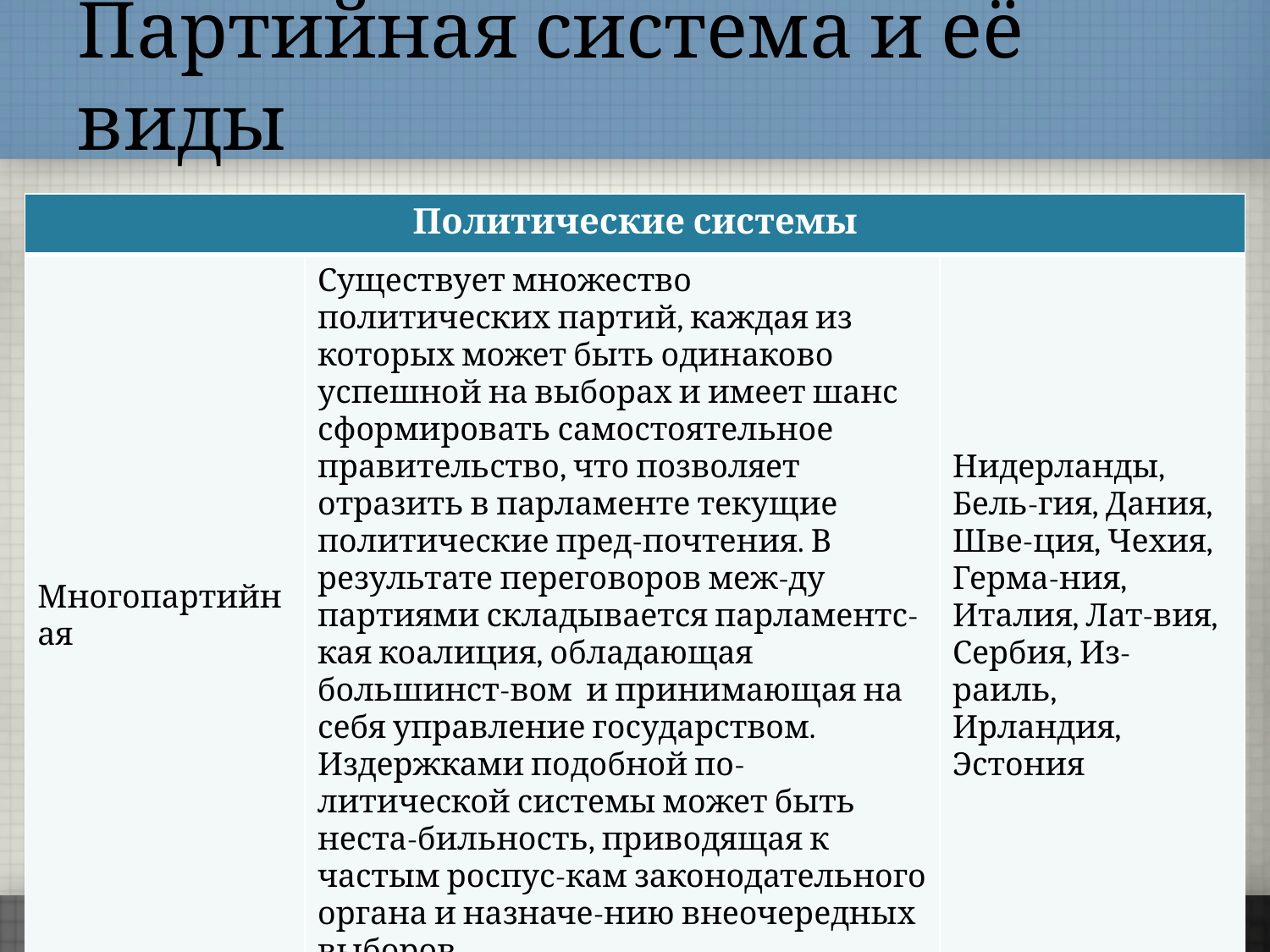

# Партийная система и её виды
| Политические системы |  |  |
| --- | --- | --- |
| Многопартийная | Существует множество политических партий, каждая из которых может быть одинаково успешной на выборах и имеет шанс сформировать самостоятельное правительство, что позволяет отразить в парламенте текущие политические пред-почтения. В результате переговоров меж-ду партиями складывается парламентс-кая коалиция, обладающая большинст-вом и принимающая на себя управление государством. Издержками подобной по-литической системы может быть неста-бильность, приводящая к частым роспус-кам законодательного органа и назначе-нию внеочередных выборов | Нидерланды, Бель-гия, Дания, Шве-ция, Чехия, Герма-ния, Италия, Лат-вия, Сербия, Из-раиль, Ирландия, Эстония |